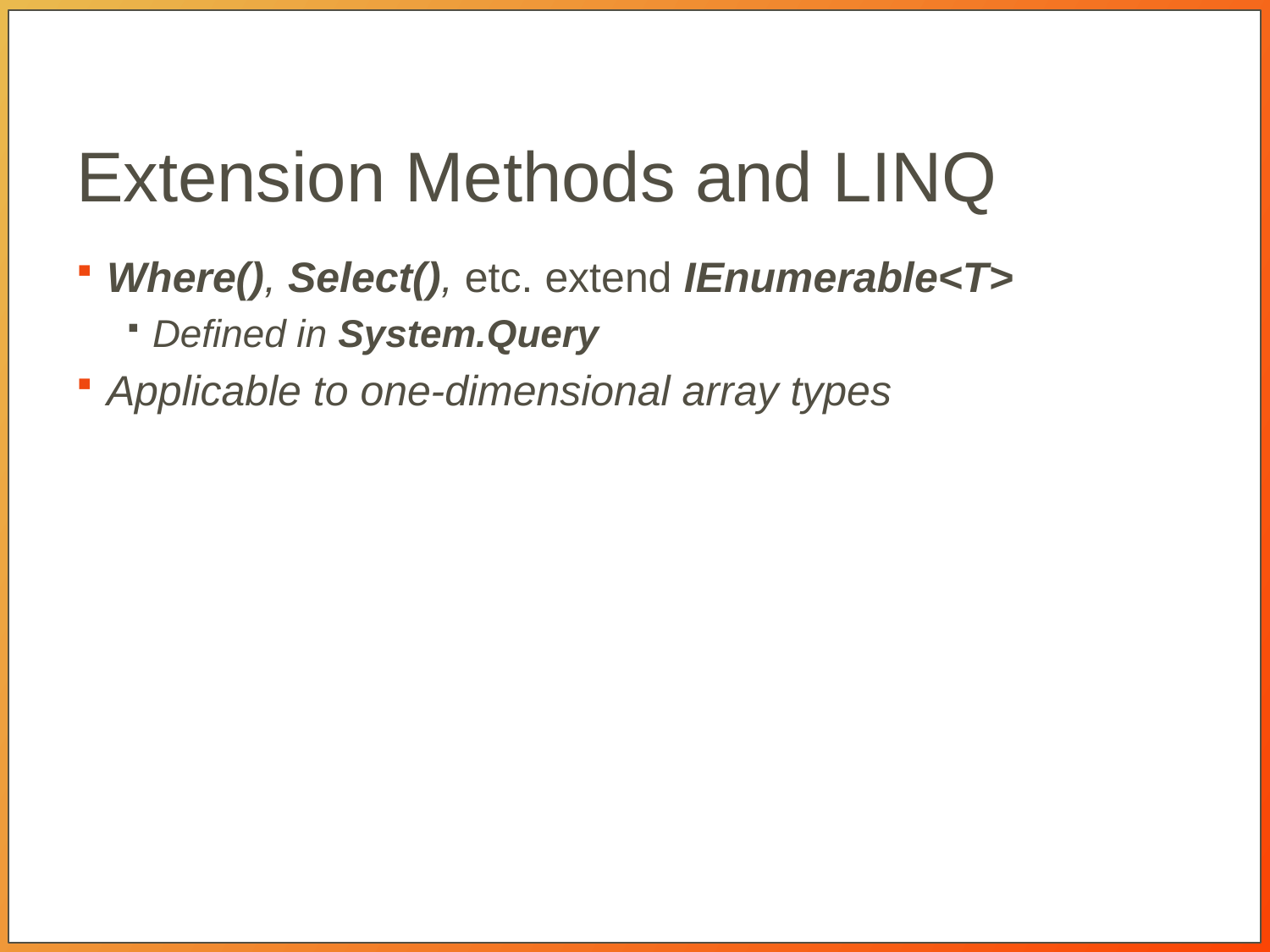

# Extension Methods and LINQ
Where(), Select(), etc. extend IEnumerable<T>
Defined in System.Query
Applicable to one-dimensional array types